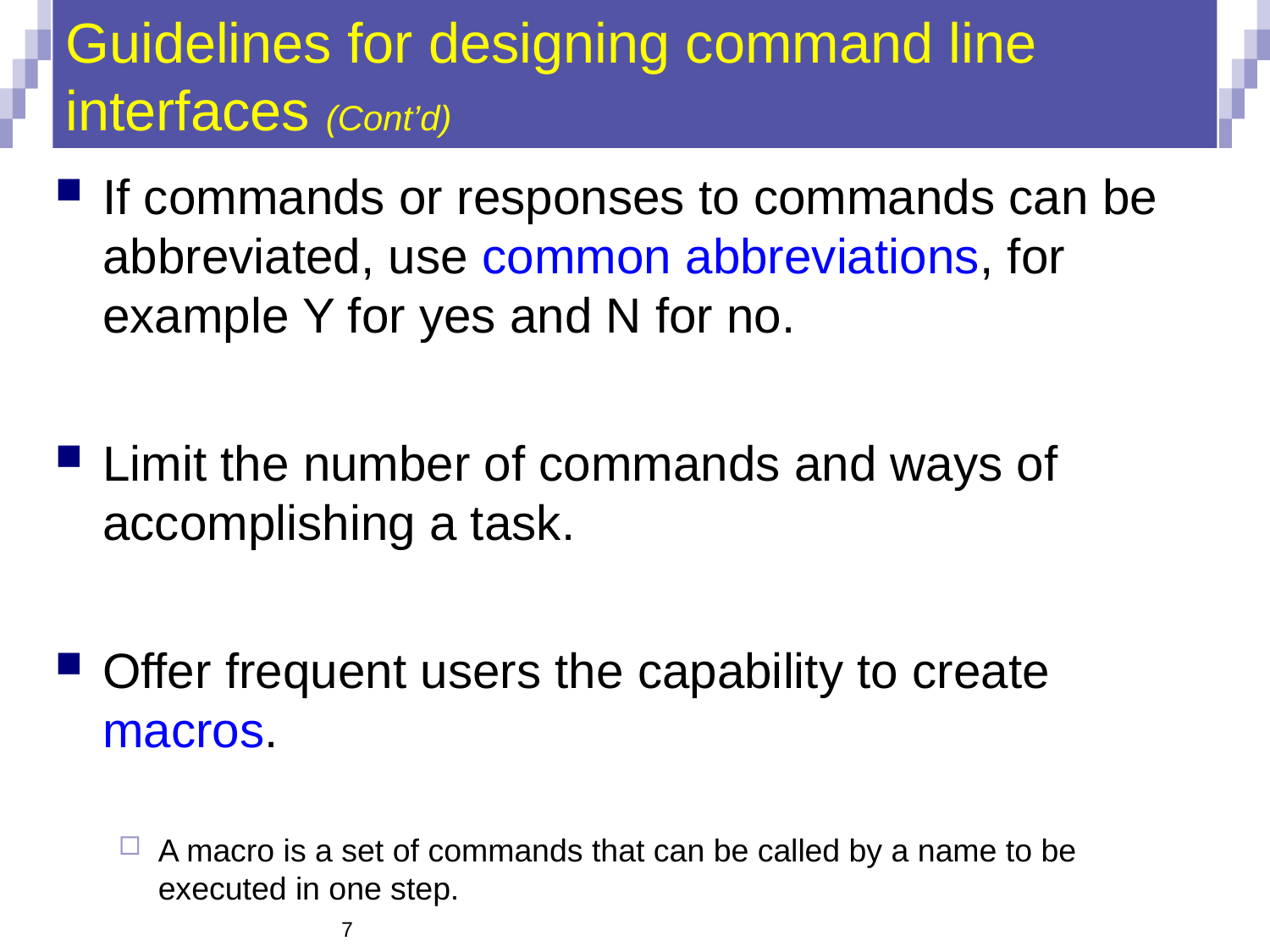

# Guidelines for designing command line interfaces (Cont’d)
If commands or responses to commands can be abbreviated, use common abbreviations, for example Y for yes and N for no.

Limit the number of commands and ways of accomplishing a task.

Offer frequent users the capability to create macros.

A macro is a set of commands that can be called by a name to be executed in one step.

7